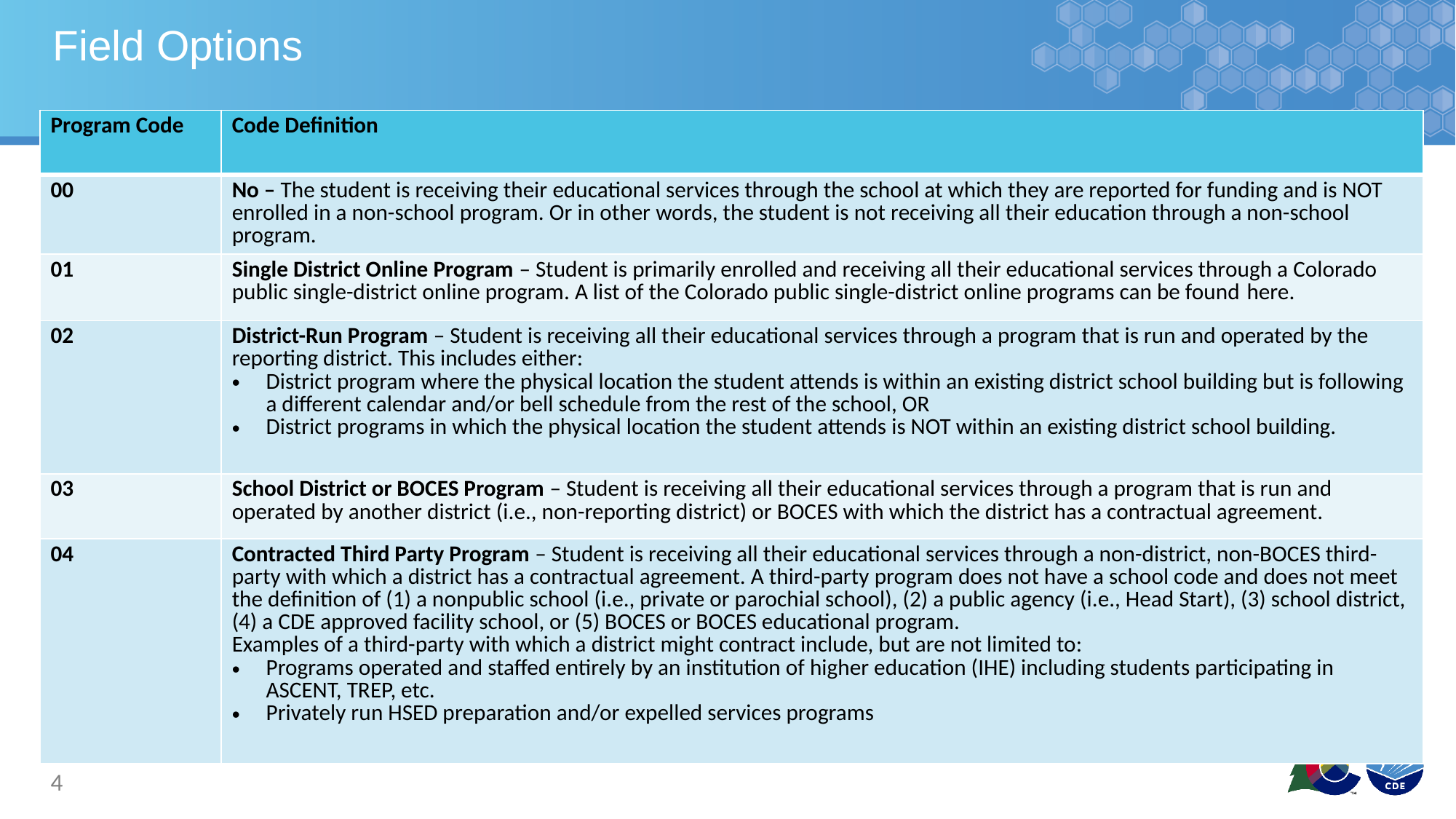

# Field Options
| Program Code | Code Definition |
| --- | --- |
| 00 | No – The student is receiving their educational services through the school at which they are reported for funding and is NOT enrolled in a non-school program. Or in other words, the student is not receiving all their education through a non-school program. |
| 01 | Single District Online Program – Student is primarily enrolled and receiving all their educational services through a Colorado public single-district online program. A list of the Colorado public single-district online programs can be found here. |
| 02 | District-Run Program – Student is receiving all their educational services through a program that is run and operated by the reporting district. This includes either: District program where the physical location the student attends is within an existing district school building but is following a different calendar and/or bell schedule from the rest of the school, OR District programs in which the physical location the student attends is NOT within an existing district school building. |
| 03 | School District or BOCES Program – Student is receiving all their educational services through a program that is run and operated by another district (i.e., non-reporting district) or BOCES with which the district has a contractual agreement. |
| 04 | Contracted Third Party Program – Student is receiving all their educational services through a non-district, non-BOCES third-party with which a district has a contractual agreement. A third-party program does not have a school code and does not meet the definition of (1) a nonpublic school (i.e., private or parochial school), (2) a public agency (i.e., Head Start), (3) school district, (4) a CDE approved facility school, or (5) BOCES or BOCES educational program. Examples of a third-party with which a district might contract include, but are not limited to: Programs operated and staffed entirely by an institution of higher education (IHE) including students participating in ASCENT, TREP, etc. Privately run HSED preparation and/or expelled services programs |
4